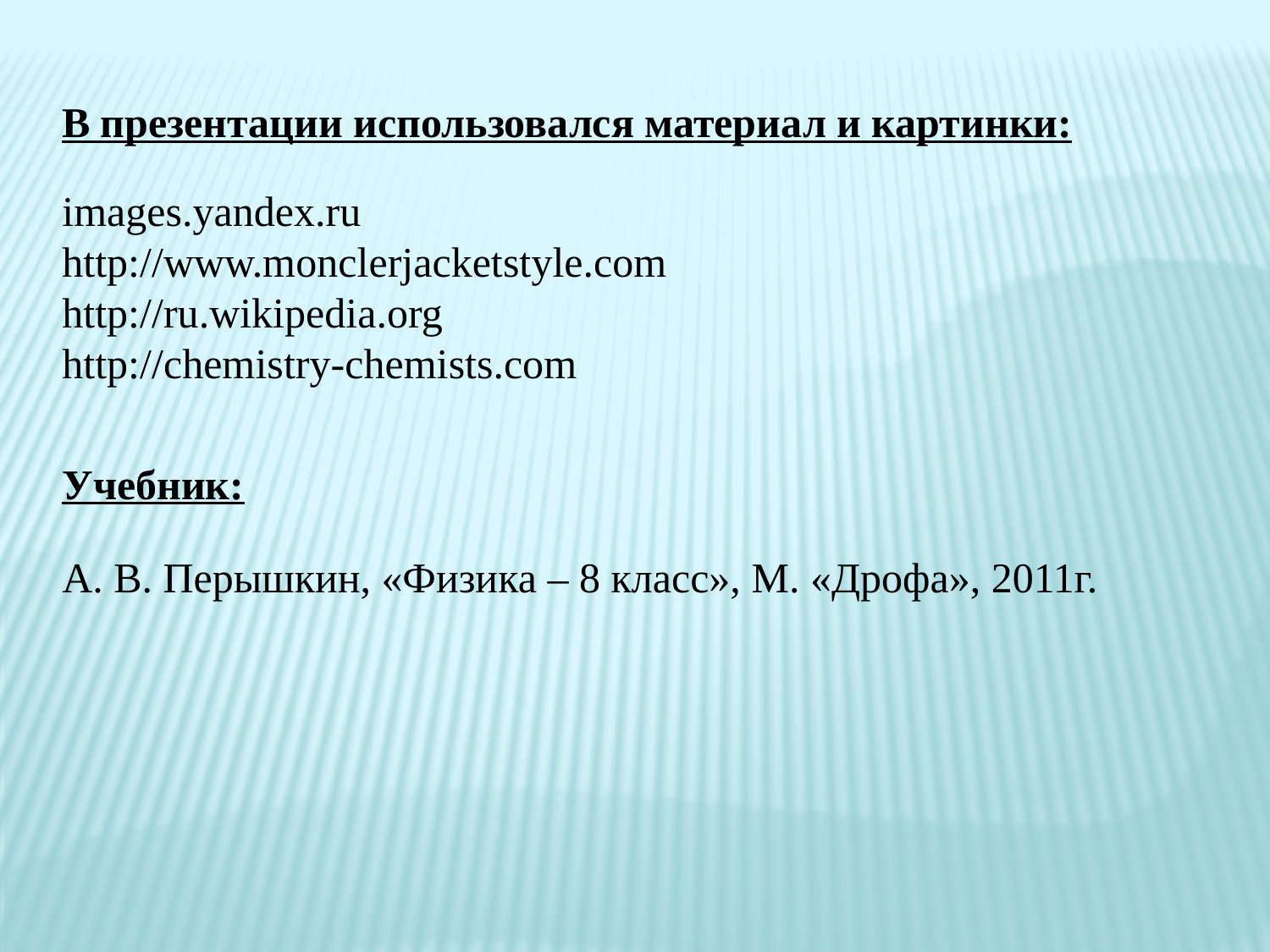

В презентации использовался материал и картинки:

images.yandex.ru
http://www.monclerjacketstyle.com
http://ru.wikipedia.org
http://chemistry-chemists.com

Учебник:

А. В. Перышкин, «Физика – 8 класс», М. «Дрофа», 2011г.